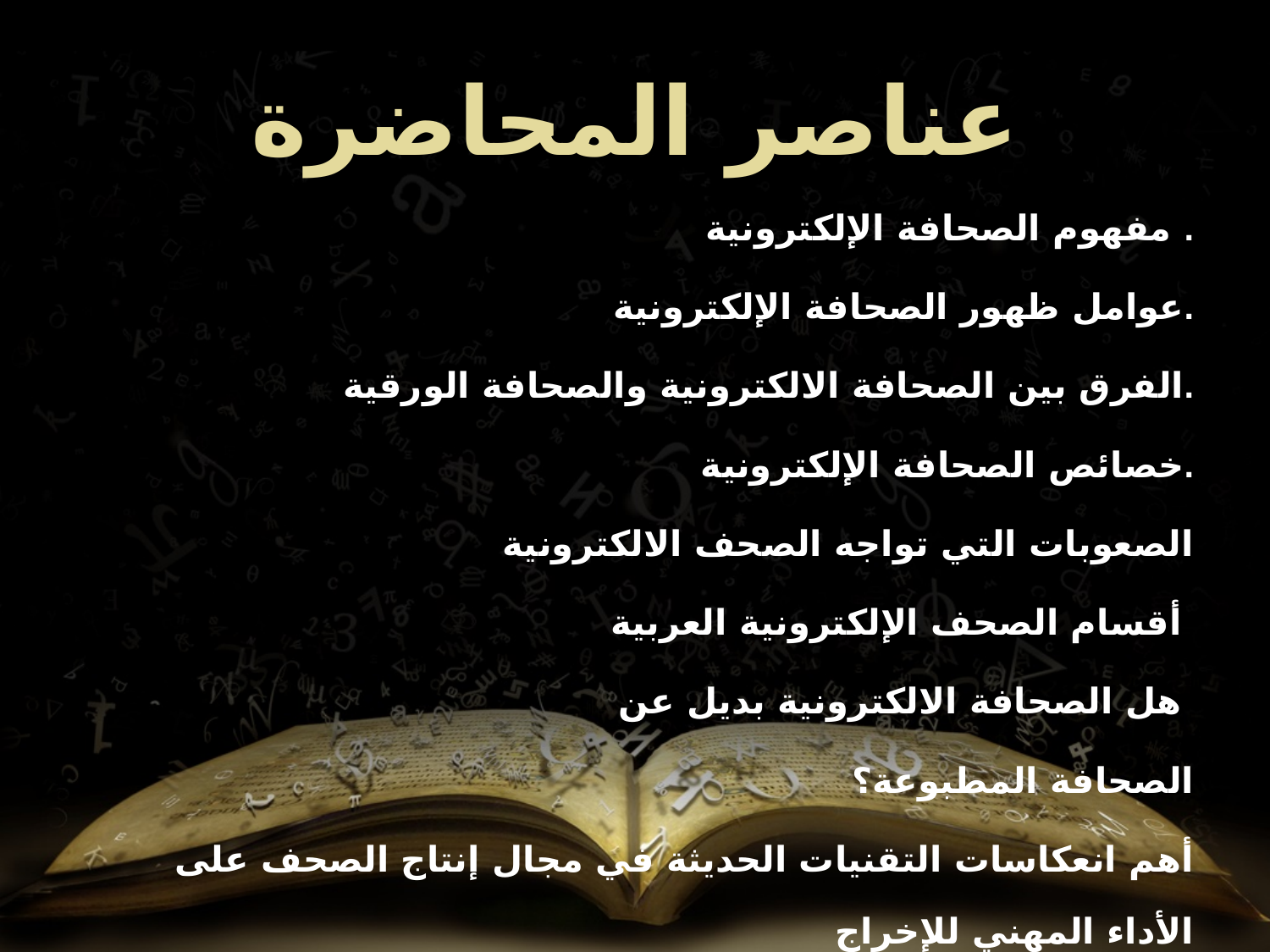

# عناصر المحاضرة
مفهوم الصحافة الإلكترونية .
عوامل ظهور الصحافة الإلكترونية.
 الفرق بين الصحافة الالكترونية والصحافة الورقية.
خصائص الصحافة الإلكترونية.
الصعوبات التي تواجه الصحف الالكترونية
أقسام الصحف الإلكترونية العربية
هل الصحافة الالكترونية بديل عن
الصحافة المطبوعة؟
أهم انعكاسات التقنيات الحديثة في مجال إنتاج الصحف على الأداء المهني للإخراج